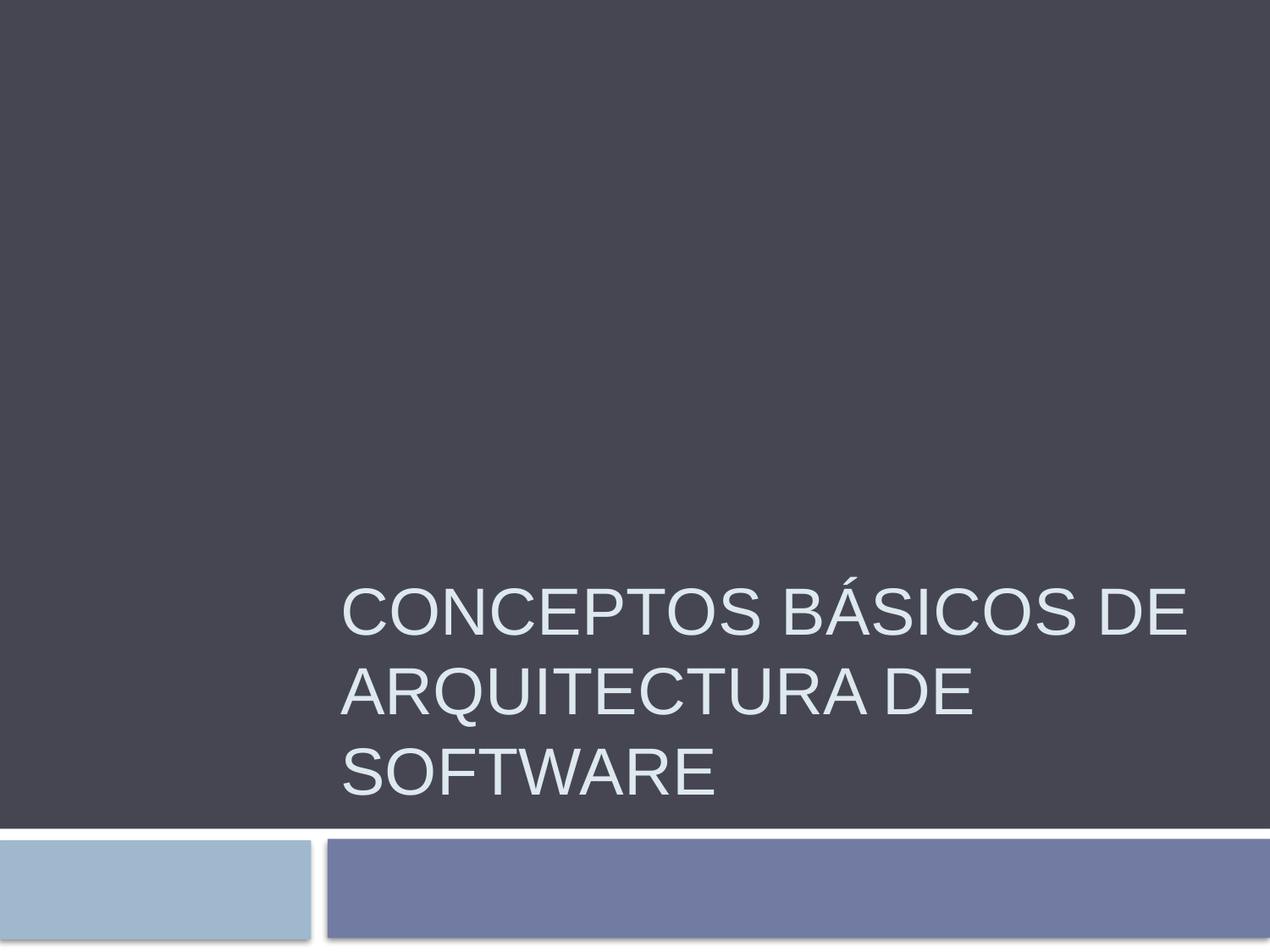

# Conceptos Básicos de Arquitectura de Software